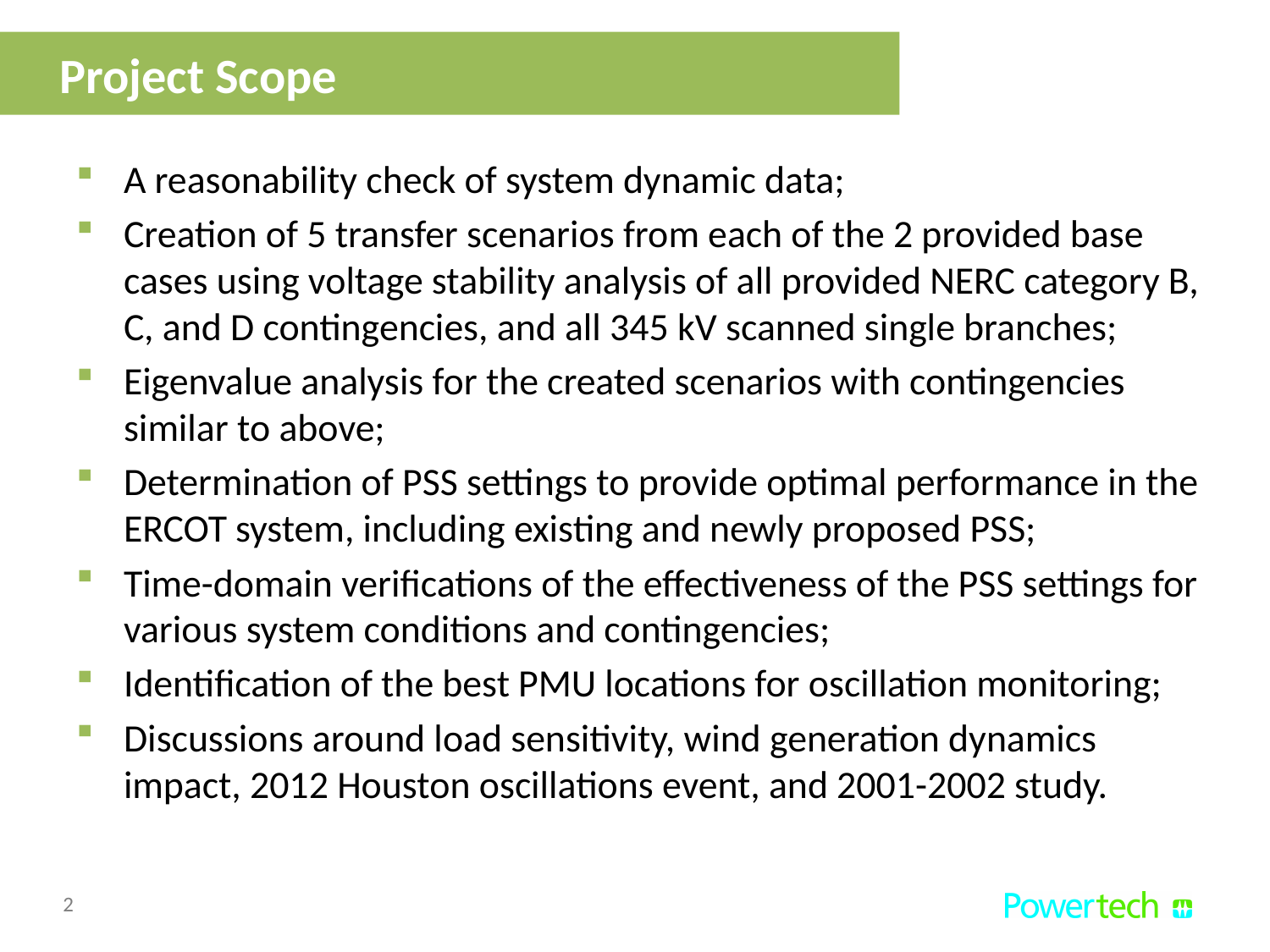

Project Scope
A reasonability check of system dynamic data;
Creation of 5 transfer scenarios from each of the 2 provided base cases using voltage stability analysis of all provided NERC category B, C, and D contingencies, and all 345 kV scanned single branches;
Eigenvalue analysis for the created scenarios with contingencies similar to above;
Determination of PSS settings to provide optimal performance in the ERCOT system, including existing and newly proposed PSS;
Time-domain verifications of the effectiveness of the PSS settings for various system conditions and contingencies;
Identification of the best PMU locations for oscillation monitoring;
Discussions around load sensitivity, wind generation dynamics impact, 2012 Houston oscillations event, and 2001-2002 study.
2